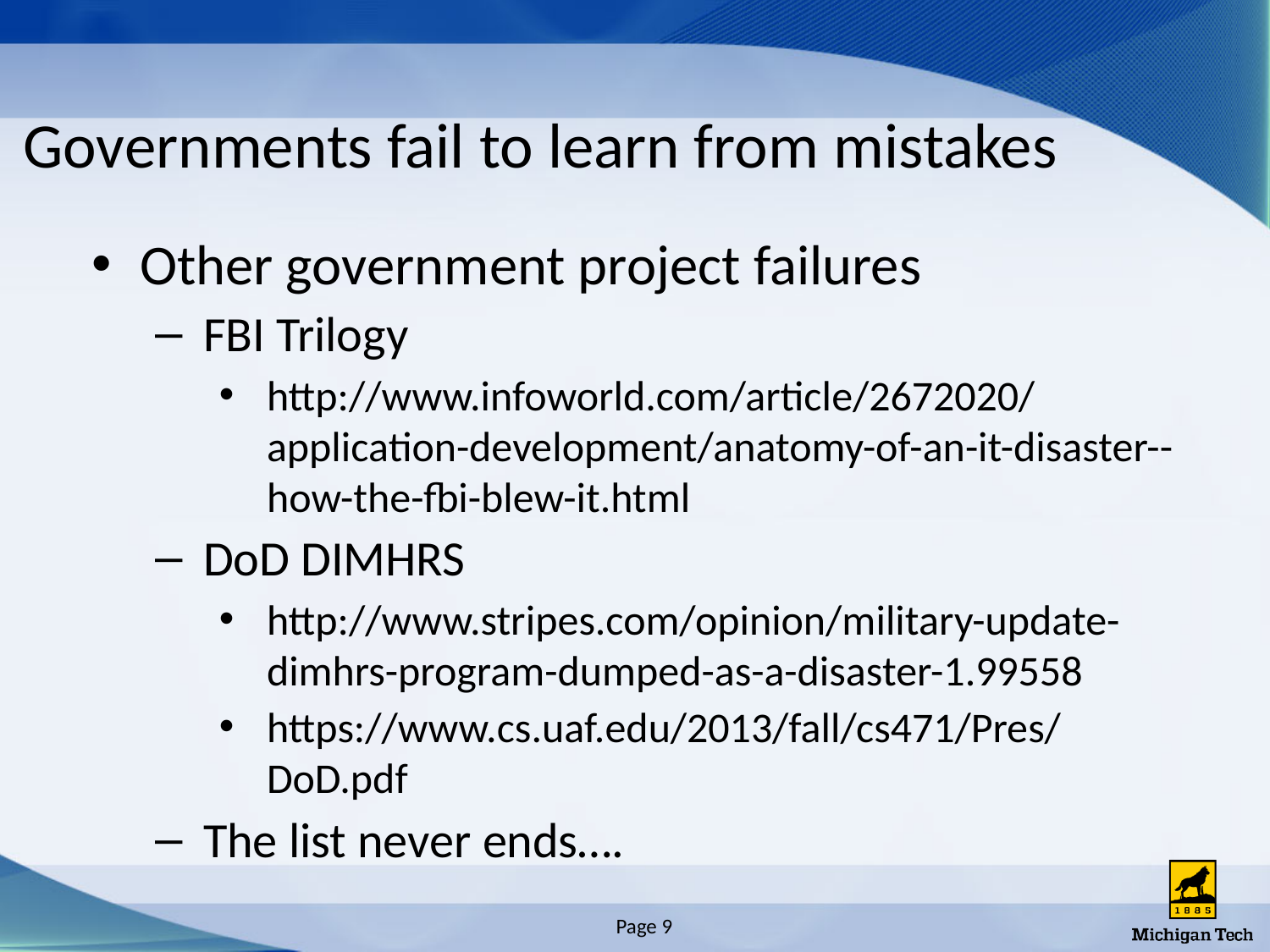

# Governments fail to learn from mistakes
Other government project failures
FBI Trilogy
http://www.infoworld.com/article/2672020/application-development/anatomy-of-an-it-disaster--how-the-fbi-blew-it.html
DoD DIMHRS
http://www.stripes.com/opinion/military-update-dimhrs-program-dumped-as-a-disaster-1.99558
https://www.cs.uaf.edu/2013/fall/cs471/Pres/DoD.pdf
The list never ends….